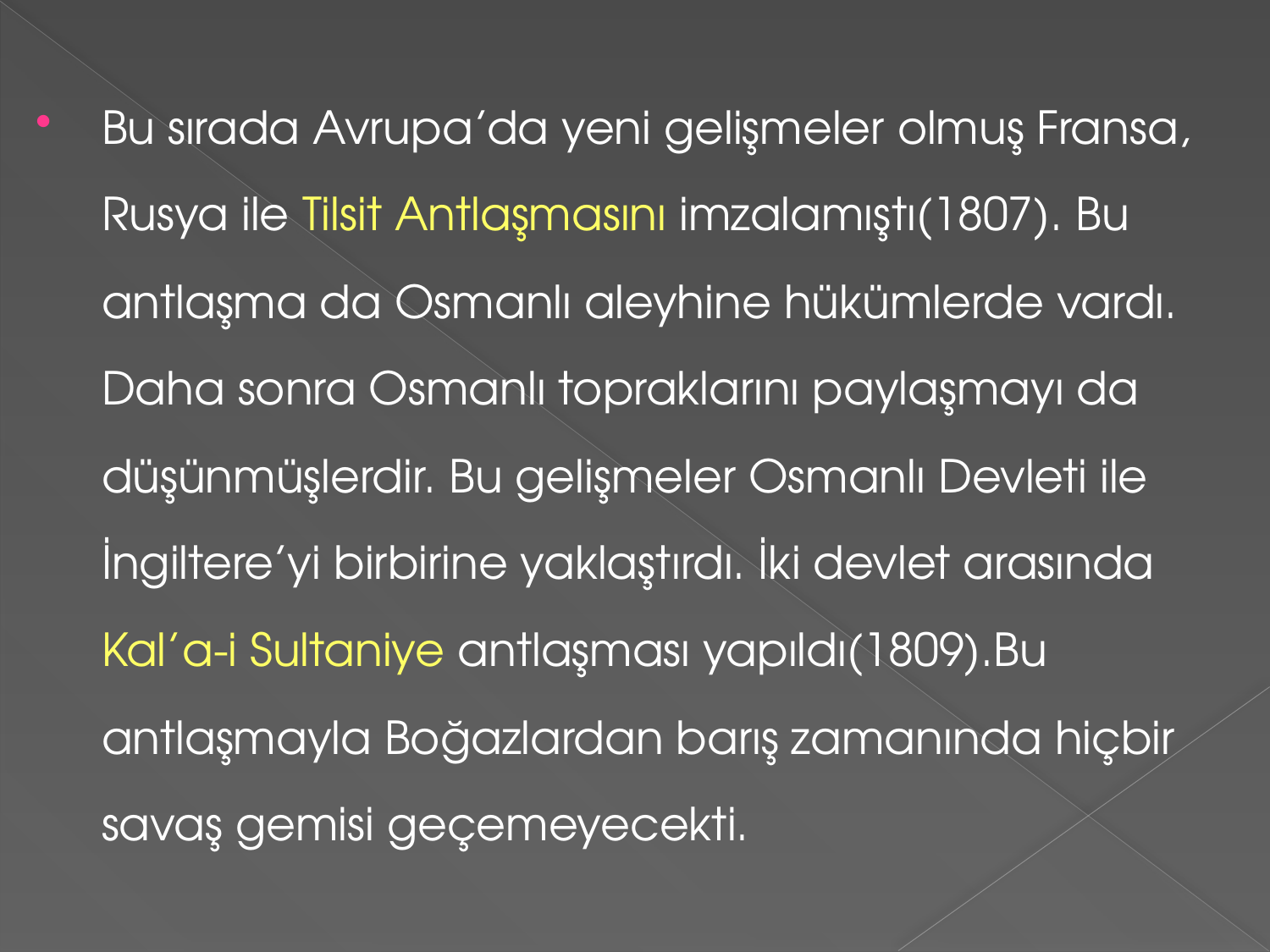

Bu sırada Avrupa’da yeni gelişmeler olmuş Fransa, Rusya ile Tilsit Antlaşmasını imzalamıştı(1807). Bu antlaşma da Osmanlı aleyhine hükümlerde vardı. Daha sonra Osmanlı topraklarını paylaşmayı da düşünmüşlerdir. Bu gelişmeler Osmanlı Devleti ile İngiltere’yi birbirine yaklaştırdı. İki devlet arasında Kal’a-i Sultaniye antlaşması yapıldı(1809).Bu antlaşmayla Boğazlardan barış zamanında hiçbir savaş gemisi geçemeyecekti.